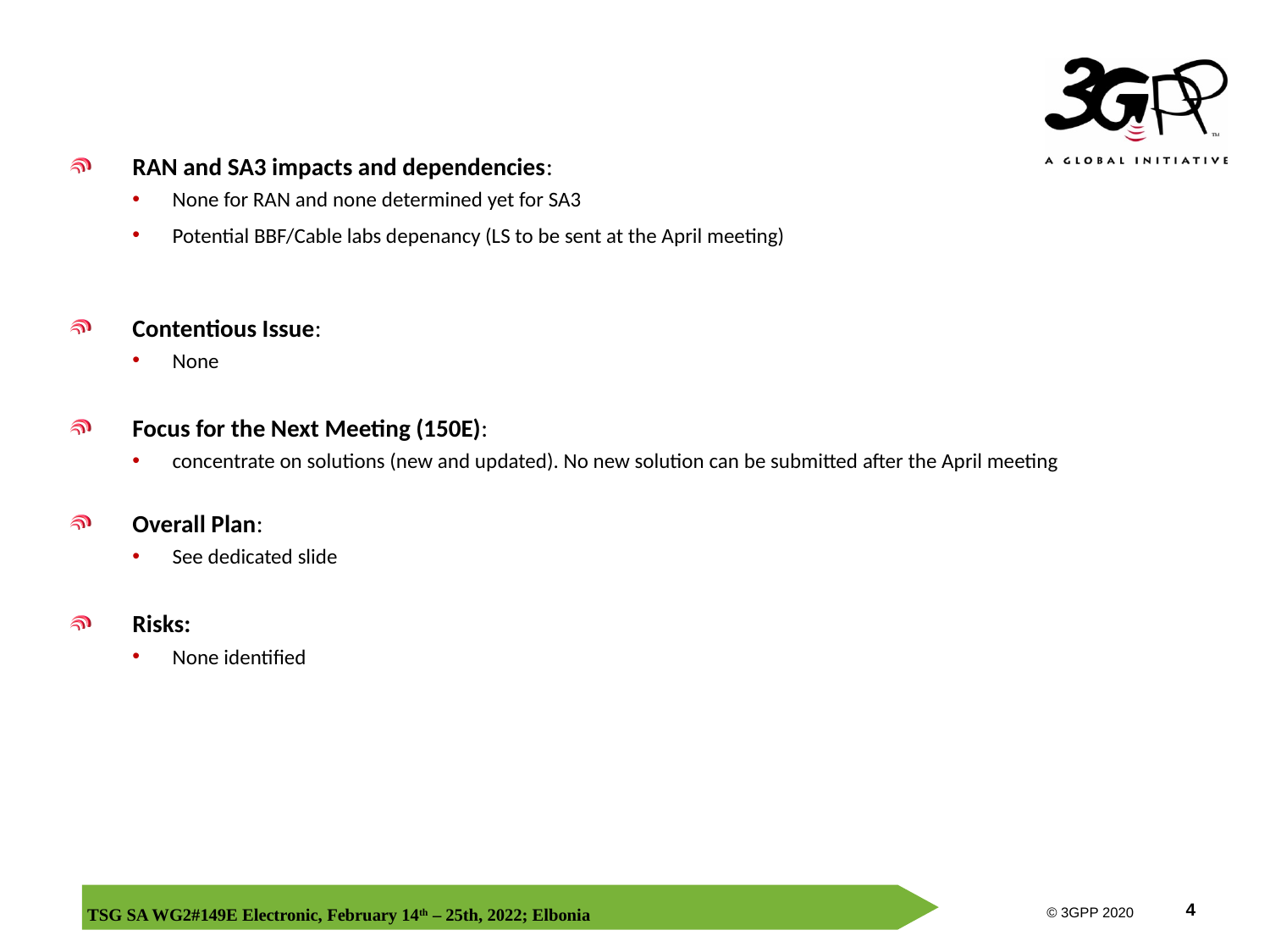

#
RAN and SA3 impacts and dependencies:
None for RAN and none determined yet for SA3
Potential BBF/Cable labs depenancy (LS to be sent at the April meeting)

Contentious Issue:
None

Focus for the Next Meeting (150E):
concentrate on solutions (new and updated). No new solution can be submitted after the April meeting

Overall Plan:
See dedicated slide

Risks:
None identified